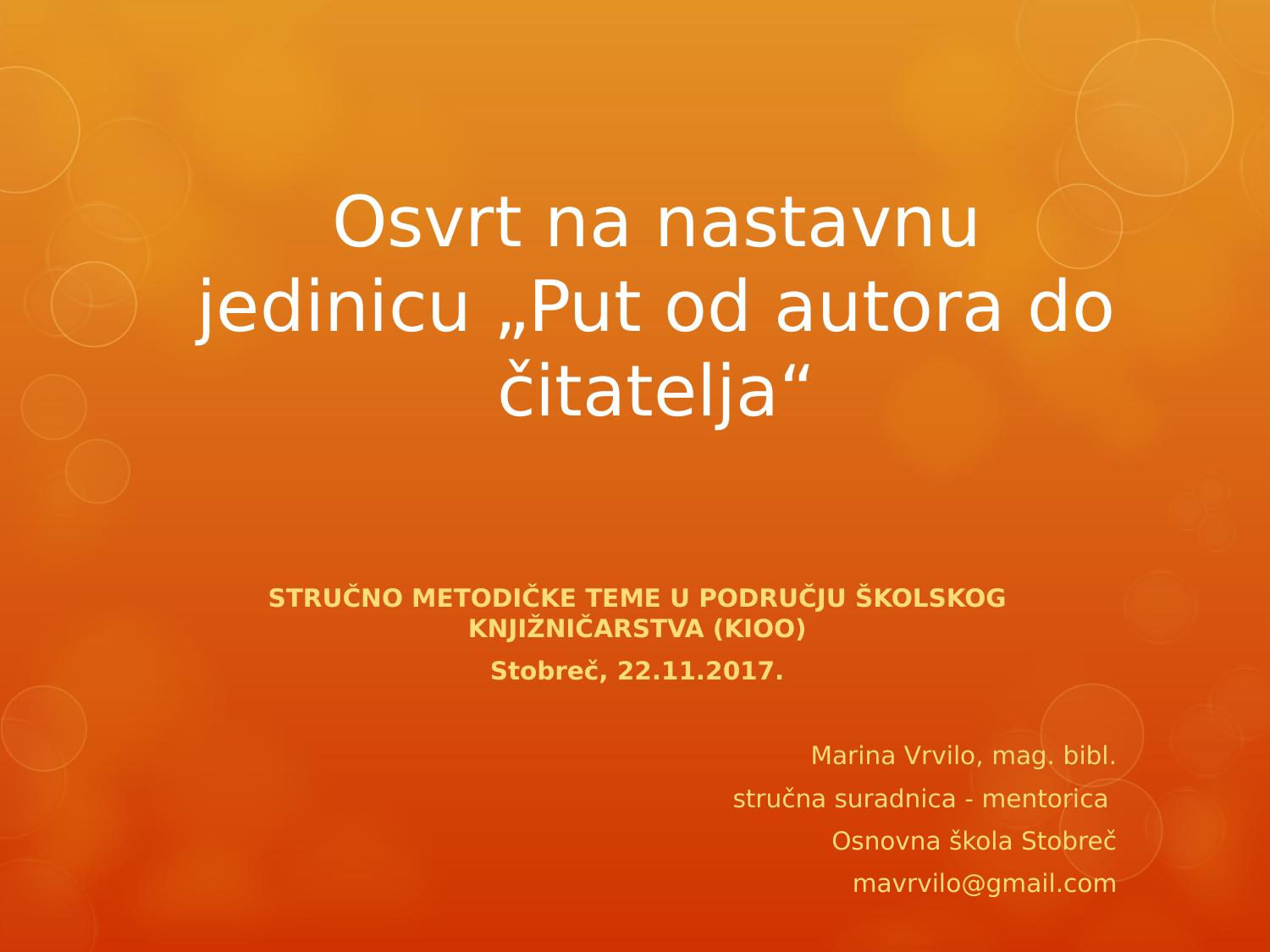

# Osvrt na nastavnu jedinicu „Put od autora do čitatelja“
STRUČNO METODIČKE TEME U PODRUČJU ŠKOLSKOG KNJIŽNIČARSTVA (KIOO)
Stobreč, 22.11.2017.

Marina Vrvilo, mag. bibl.
stručna suradnica - mentorica
Osnovna škola Stobreč
mavrvilo@gmail.com